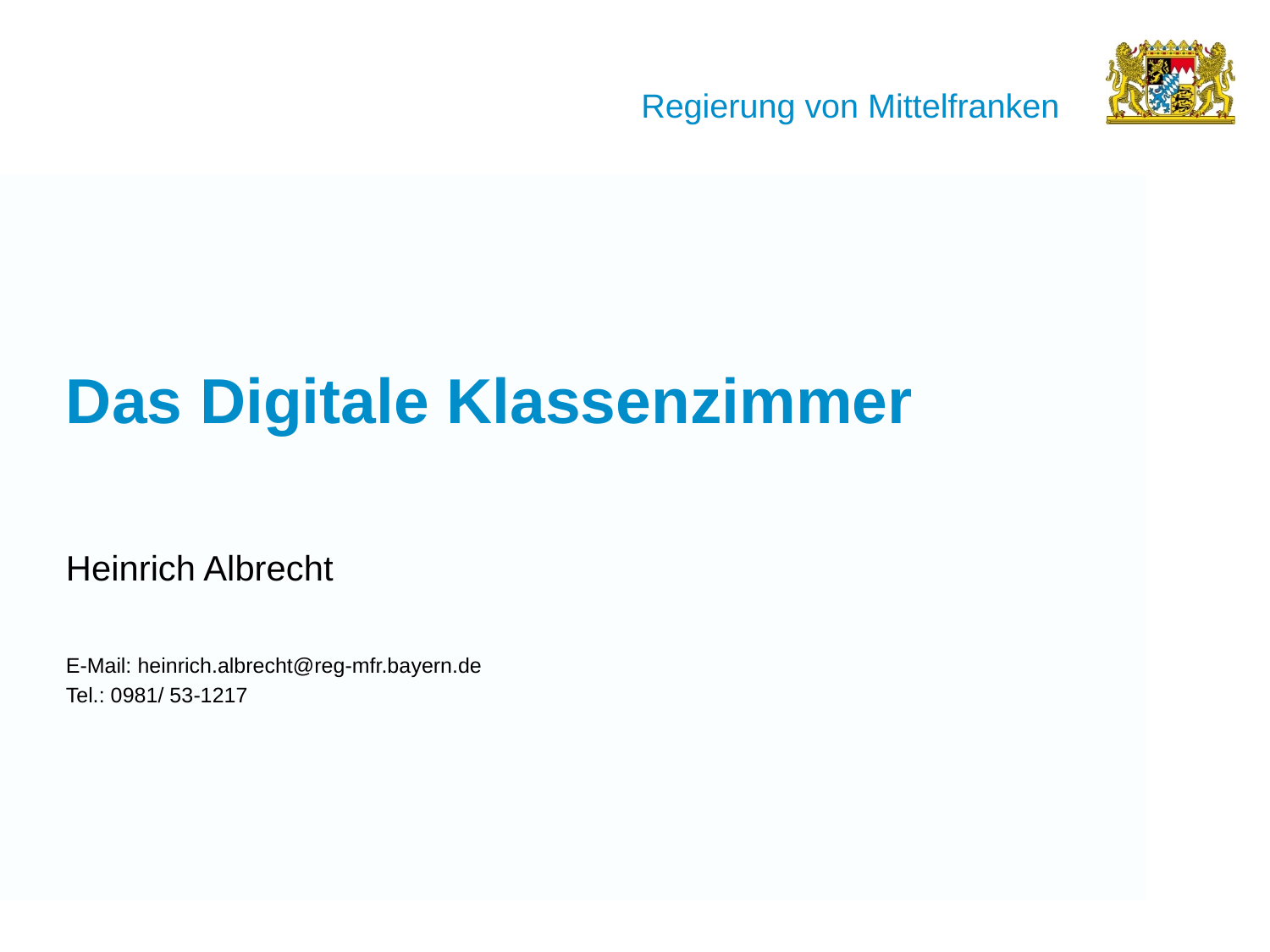

# Das Digitale Klassenzimmer
Heinrich Albrecht

E-Mail: heinrich.albrecht@reg-mfr.bayern.de
Tel.: 0981/ 53-1217